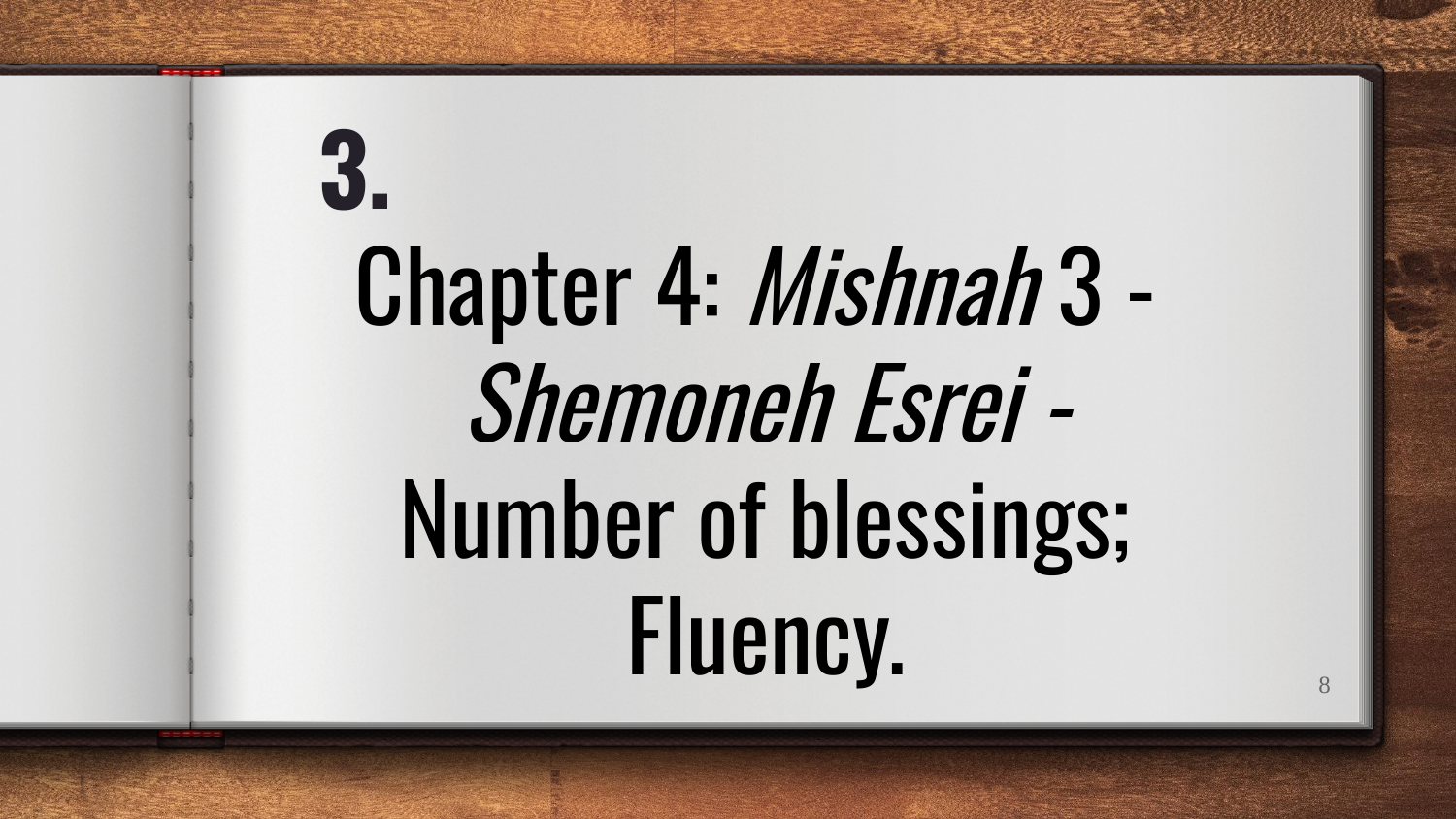

# 3.
Chapter 4: Mishnah 3 -
Shemoneh Esrei - Number of blessings; Fluency.

8